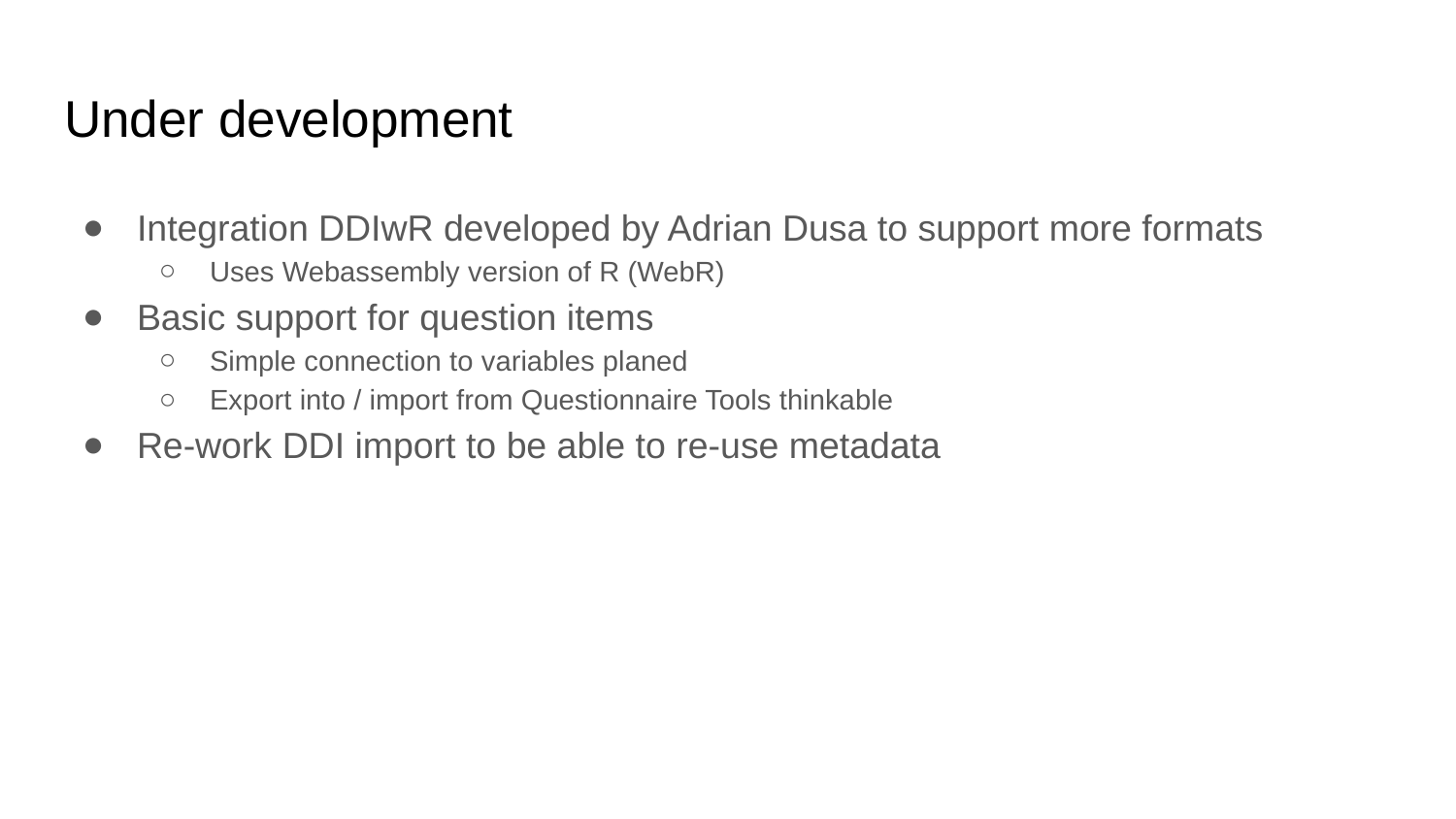

# Under development
Integration DDIwR developed by Adrian Dusa to support more formats
Uses Webassembly version of R (WebR)
Basic support for question items
Simple connection to variables planed
Export into / import from Questionnaire Tools thinkable
Re-work DDI import to be able to re-use metadata